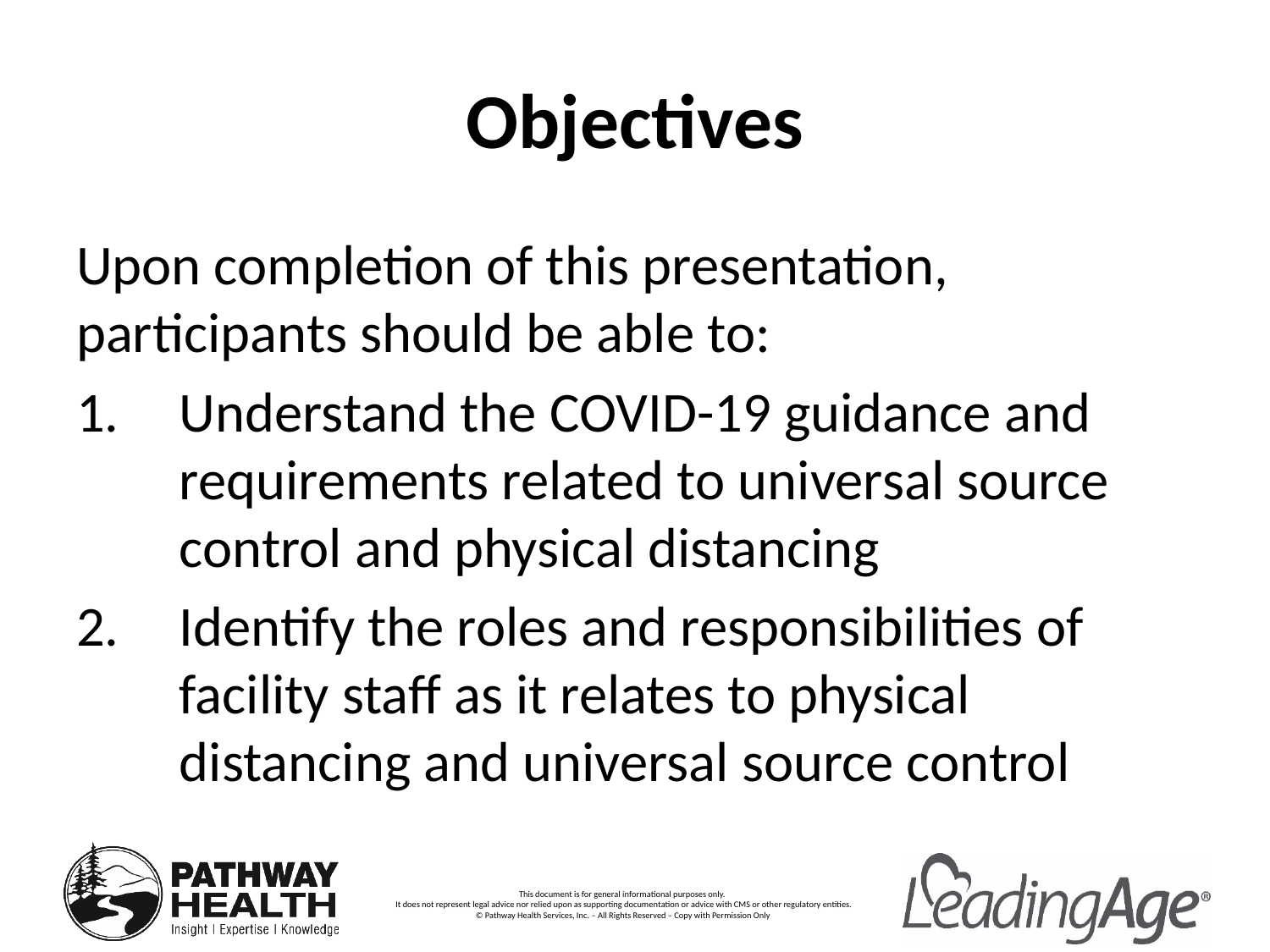

# Objectives
Upon completion of this presentation, participants should be able to:
Understand the COVID-19 guidance and requirements related to universal source control and physical distancing
Identify the roles and responsibilities of facility staff as it relates to physical distancing and universal source control